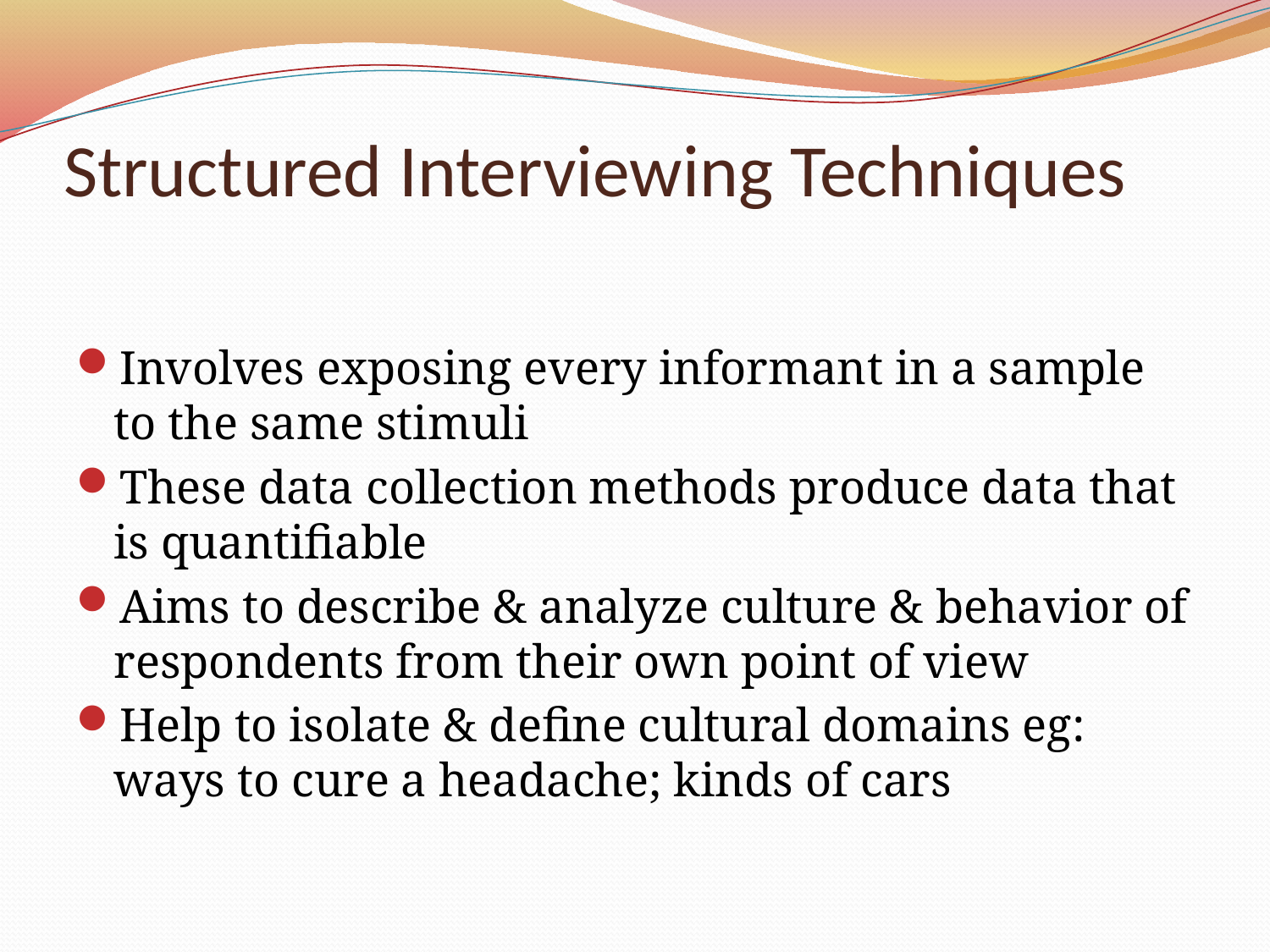

# Structured Interviewing Techniques

Involves exposing every informant in a sample to the same stimuli
These data collection methods produce data that is quantifiable
Aims to describe & analyze culture & behavior of respondents from their own point of view
Help to isolate & define cultural domains eg: ways to cure a headache; kinds of cars